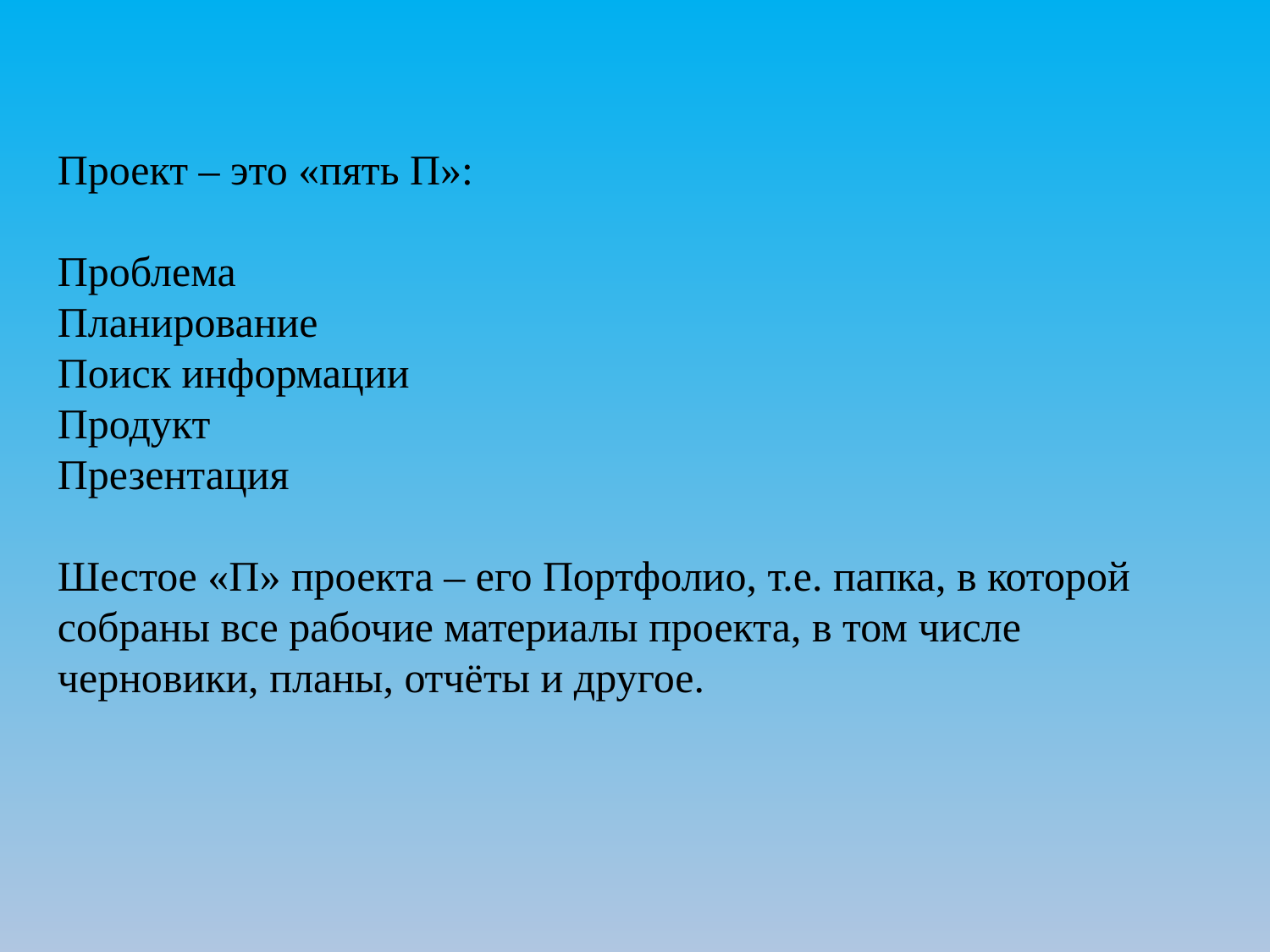

Проект – это «пять П»:

Проблема
Планирование
Поиск информации
Продукт
Презентация

Шестое «П» проекта – его Портфолио, т.е. папка, в которой собраны все рабочие материалы проекта, в том числе черновики, планы, отчёты и другое.